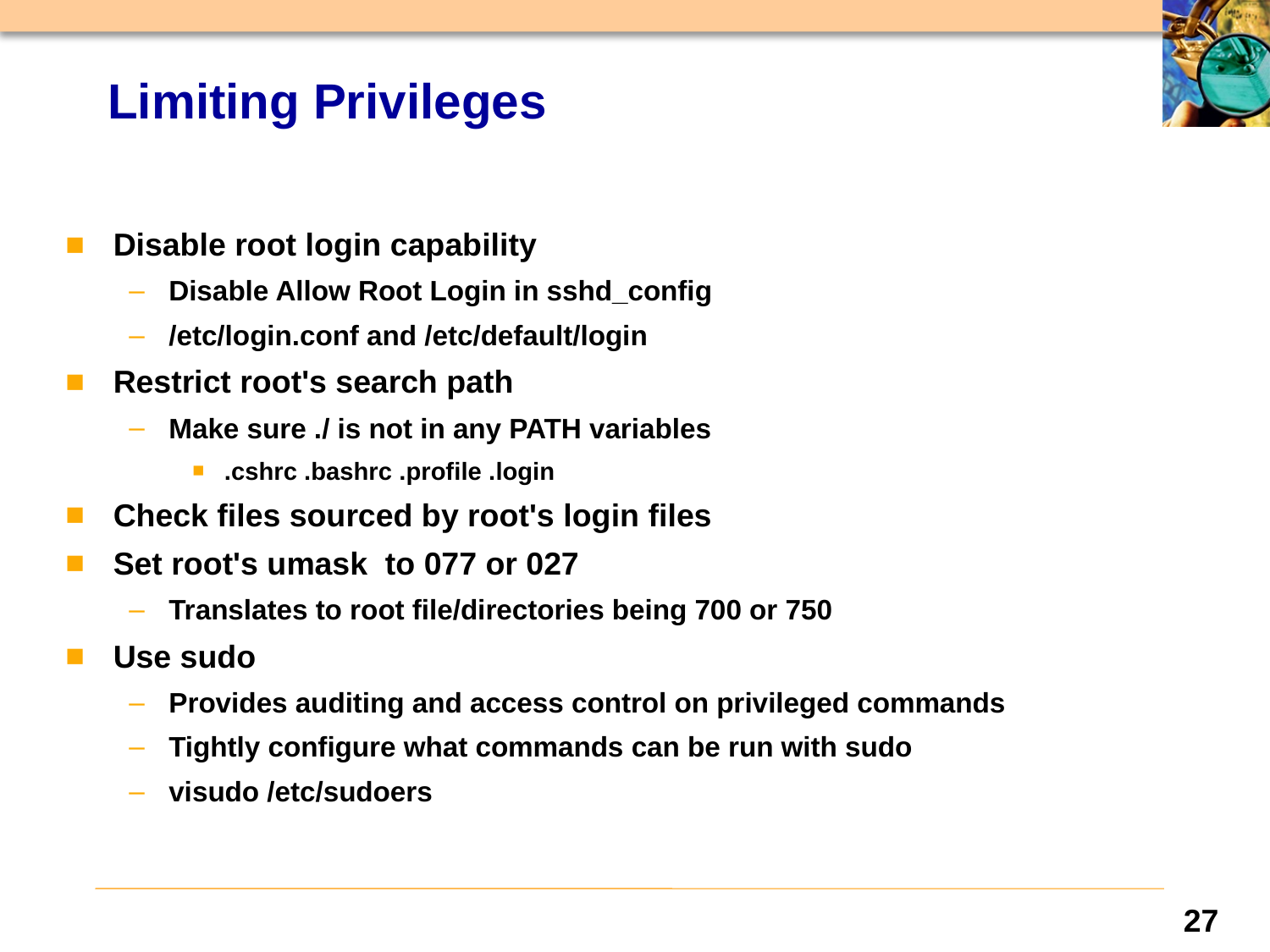

# Limiting Privileges
Disable root login capability
Disable Allow Root Login in sshd_config
/etc/login.conf and /etc/default/login
Restrict root's search path
Make sure ./ is not in any PATH variables
.cshrc .bashrc .profile .login
Check files sourced by root's login files
Set root's umask  to 077 or 027
Translates to root file/directories being 700 or 750
Use sudo
Provides auditing and access control on privileged commands
Tightly configure what commands can be run with sudo
visudo /etc/sudoers